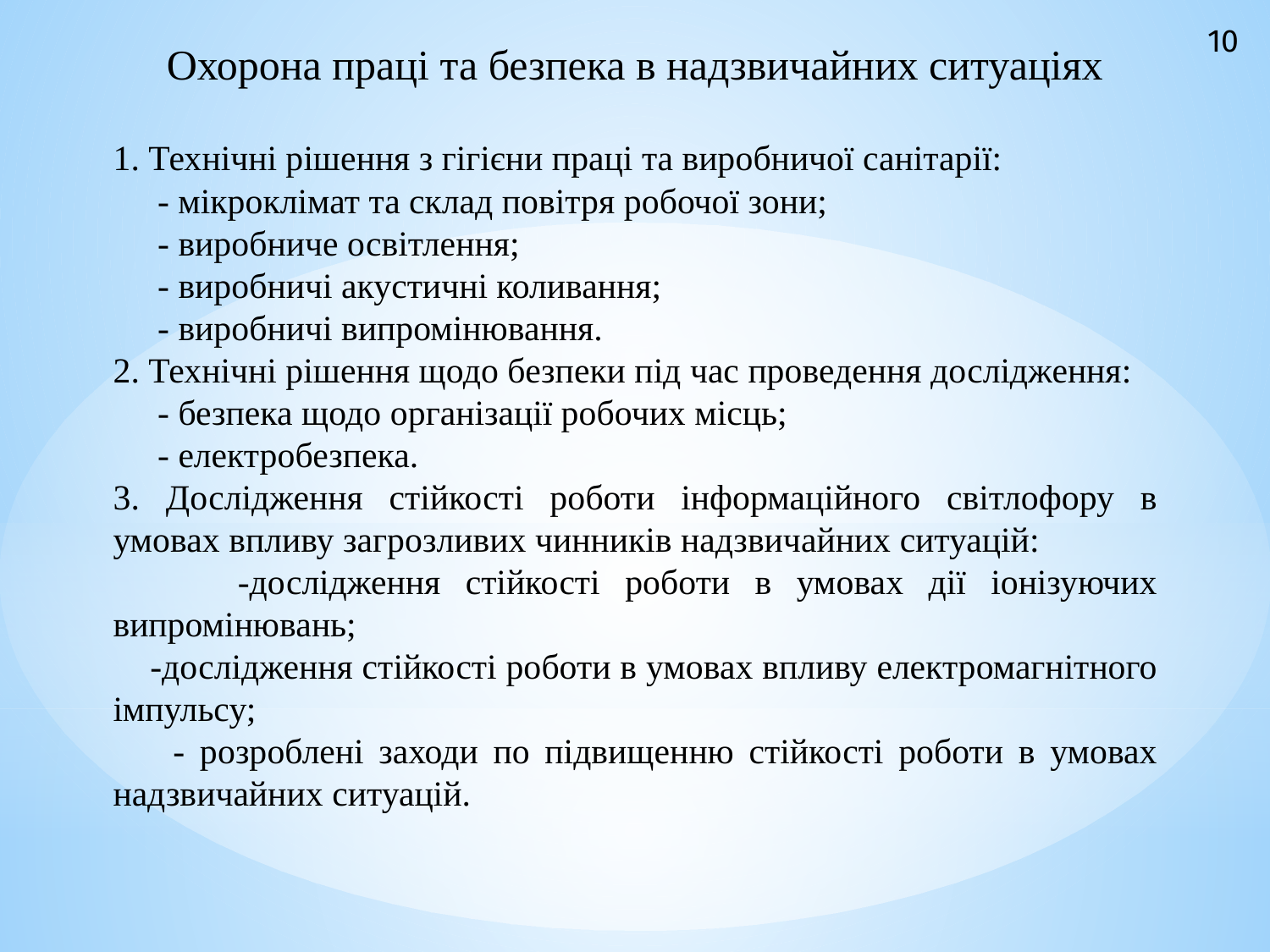

10
Охорона праці та безпека в надзвичайних ситуаціях
1. Технічні рішення з гігієни праці та виробничої санітарії:
     - мікроклімат та склад повітря робочої зони;
     - виробниче освітлення;
     - виробничі акустичні коливання;
     - виробничі випромінювання.
2. Технічні рішення щодо безпеки під час проведення дослідження:
     - безпека щодо організації робочих місць;
     - електробезпека.
3. Дослідження стійкості роботи інформаційного світлофору в умовах впливу загрозливих чинників надзвичайних ситуацій:
     -дослідження стійкості роботи в умовах дії іонізуючих випромінювань;
    -дослідження стійкості роботи в умовах впливу електромагнітного імпульсу;
    - розроблені заходи по підвищенню стійкості роботи в умовах надзвичайних ситуацій.